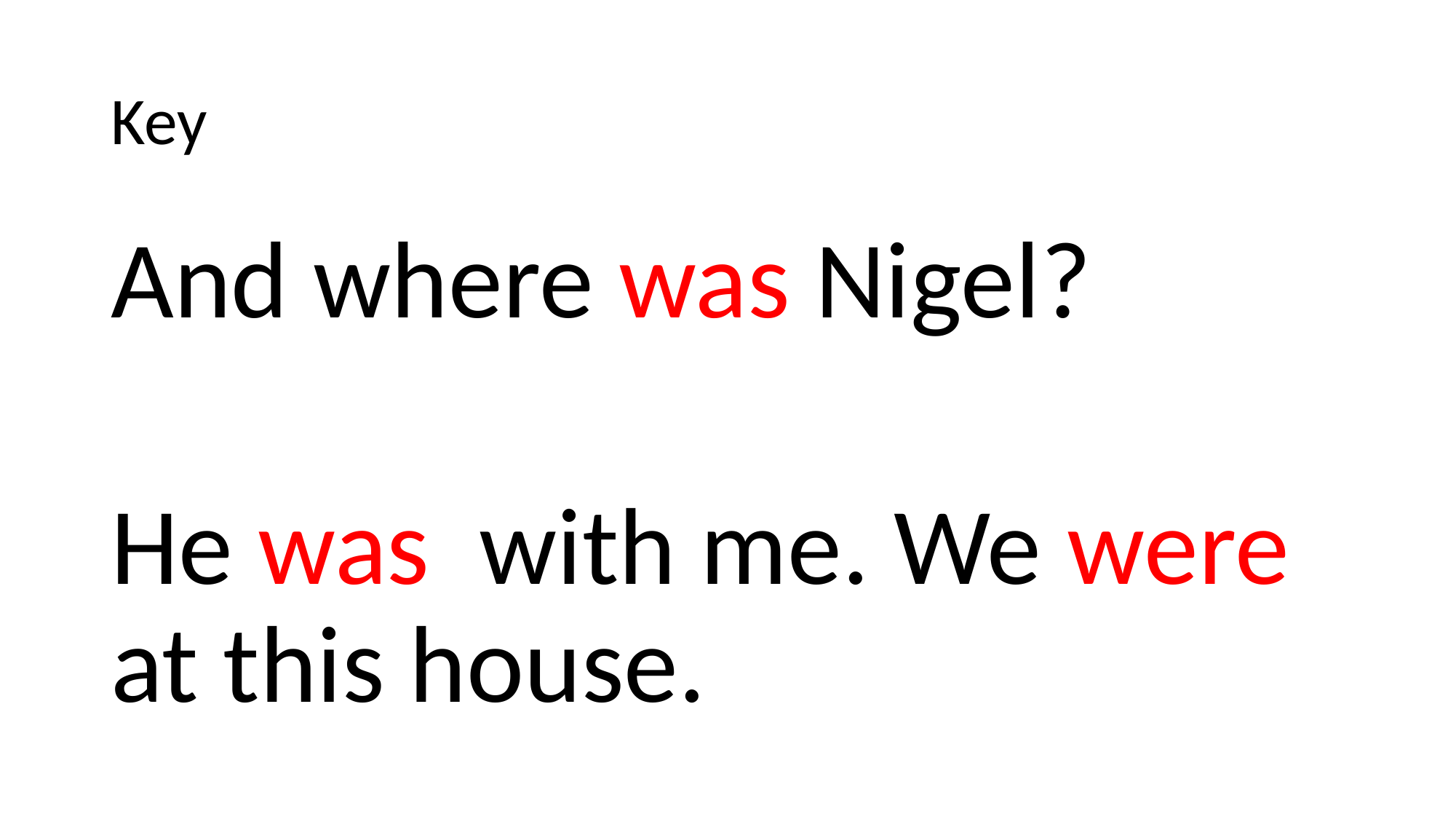

# Key
And where was Nigel?

He was  with me. We were at this house.